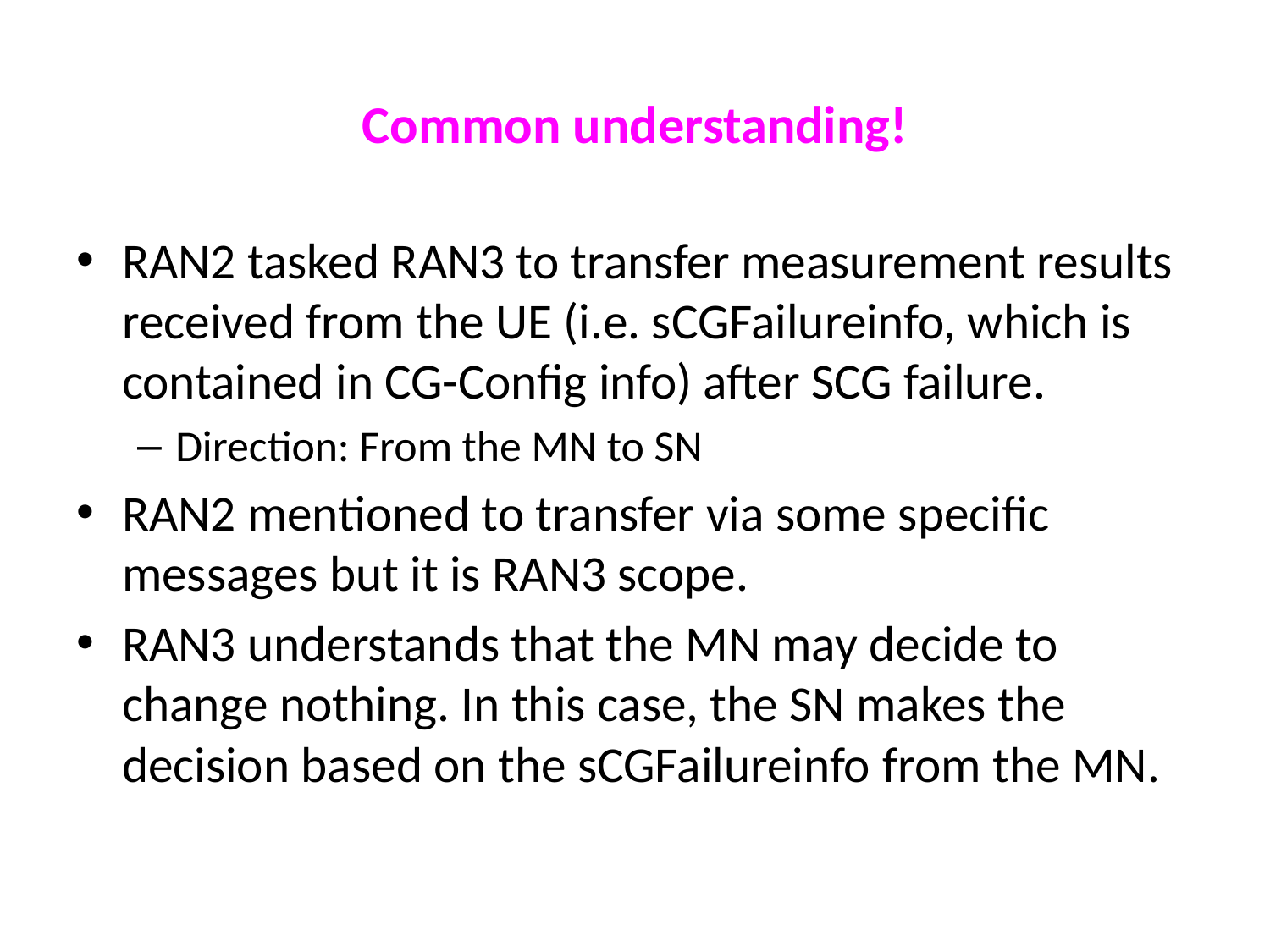

# Common understanding!
RAN2 tasked RAN3 to transfer measurement results  received from the UE (i.e. sCGFailureinfo, which is contained in CG-Config info) after SCG failure.
Direction: From the MN to SN
RAN2 mentioned to transfer via some specific messages but it is RAN3 scope.
RAN3 understands that the MN may decide to change nothing. In this case, the SN makes the decision based on the sCGFailureinfo from the MN.